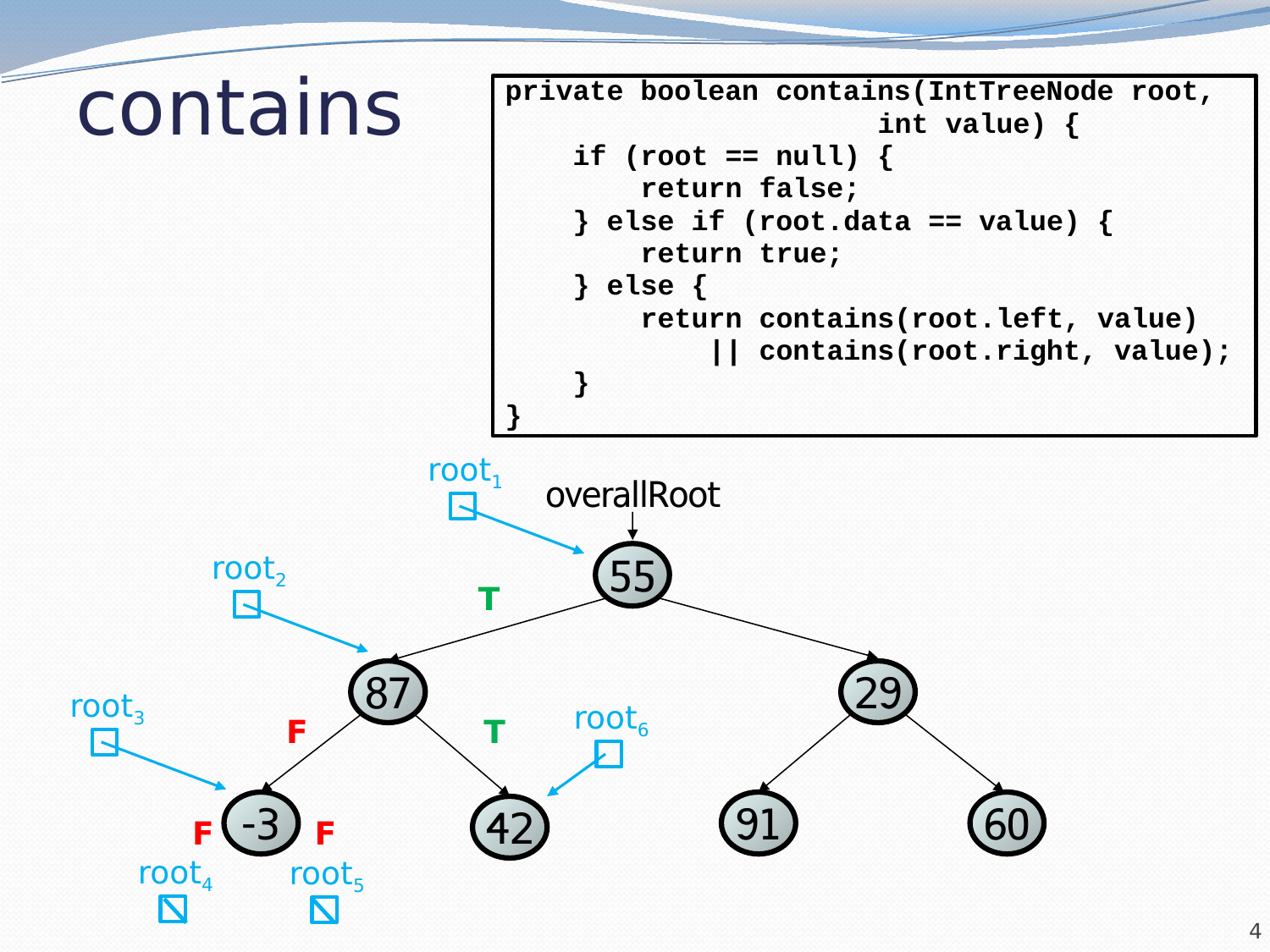

# contains
private boolean contains(IntTreeNode root,
                      int value) {
    if (root == null) {
        return false;
    } else if (root.data == value) {
        return true;
    } else {
        return contains(root.left, value)
            || contains(root.right, value);
    }
}
root1

overallRoot
55
87
29
-3
91
60
42
root2

T
root3

root6

F
T
F
F
root4

root5